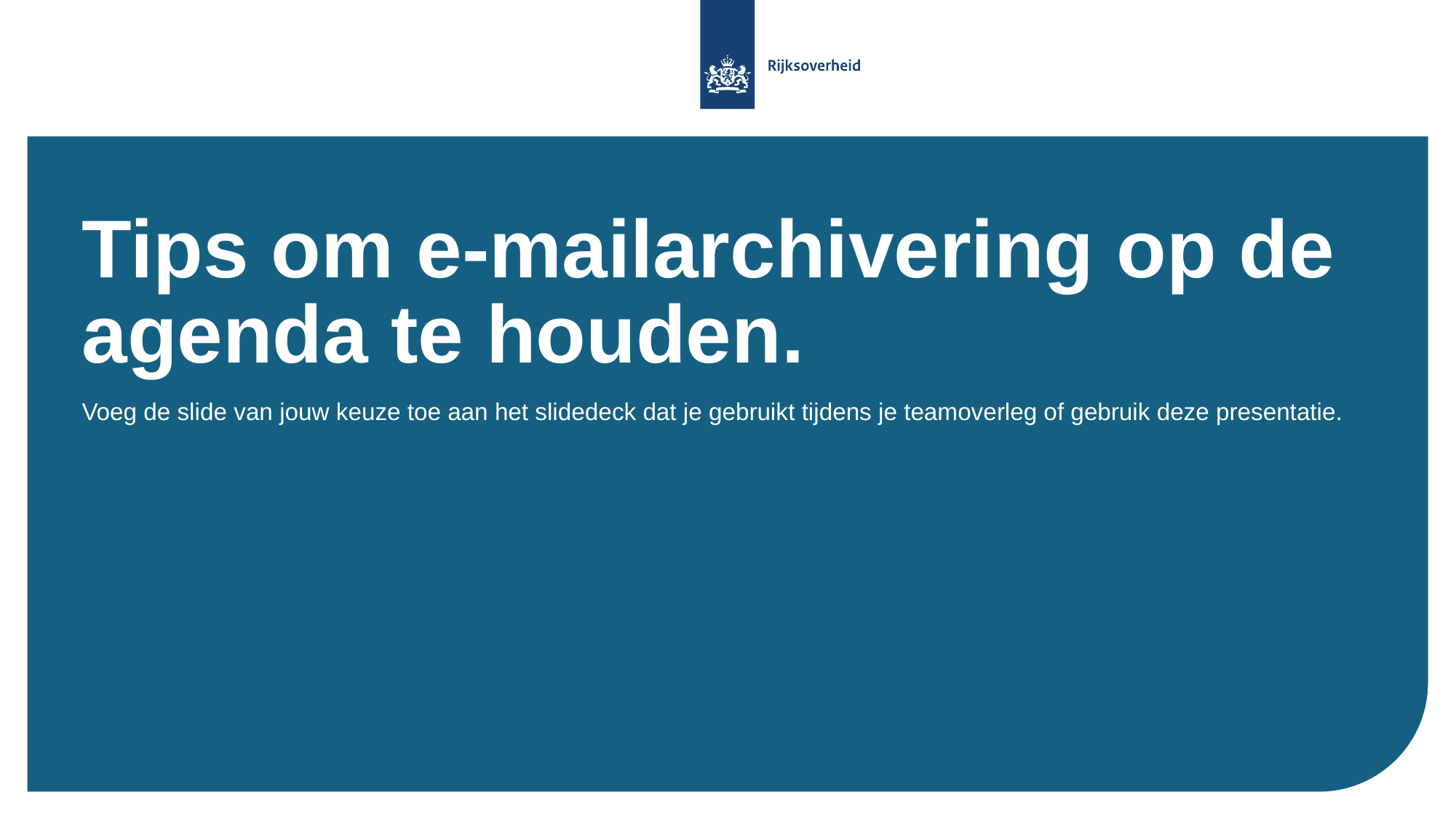

# Tips om e-mailarchivering op de agenda te houden.
Voeg de slide van jouw keuze toe aan het slidedeck dat je gebruikt tijdens je teamoverleg of gebruik deze presentatie.